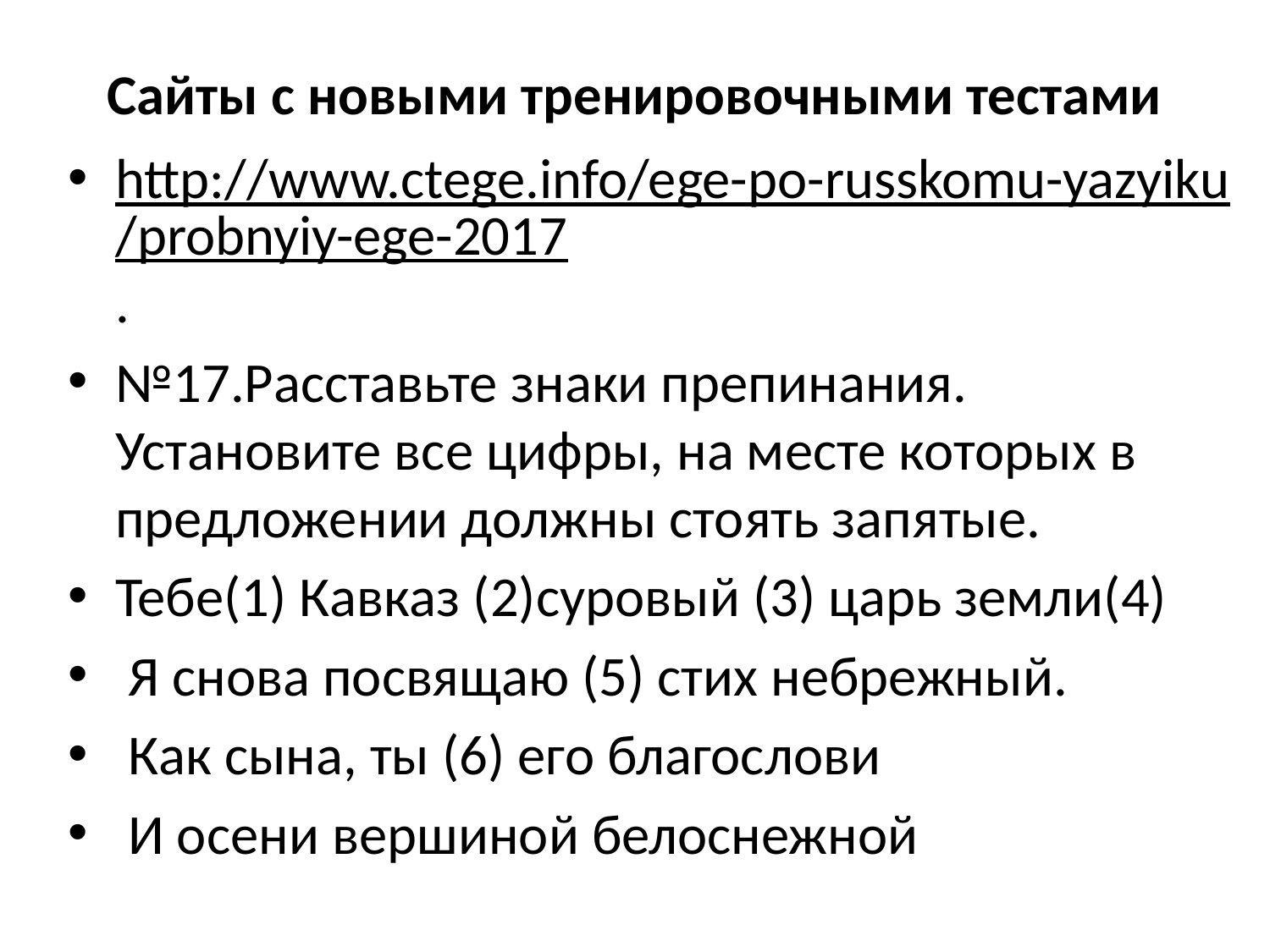

# Сайты с новыми тренировочными тестами
http://www.ctege.info/ege-po-russkomu-yazyiku/probnyiy-ege-2017.
№17.Расставьте знаки препинания. Установите все цифры, на месте которых в предложении должны стоять запятые.
Тебе(1) Кавказ (2)суровый (3) царь земли(4)
 Я снова посвящаю (5) стих небрежный.
 Как сына, ты (6) его благослови
 И осени вершиной белоснежной